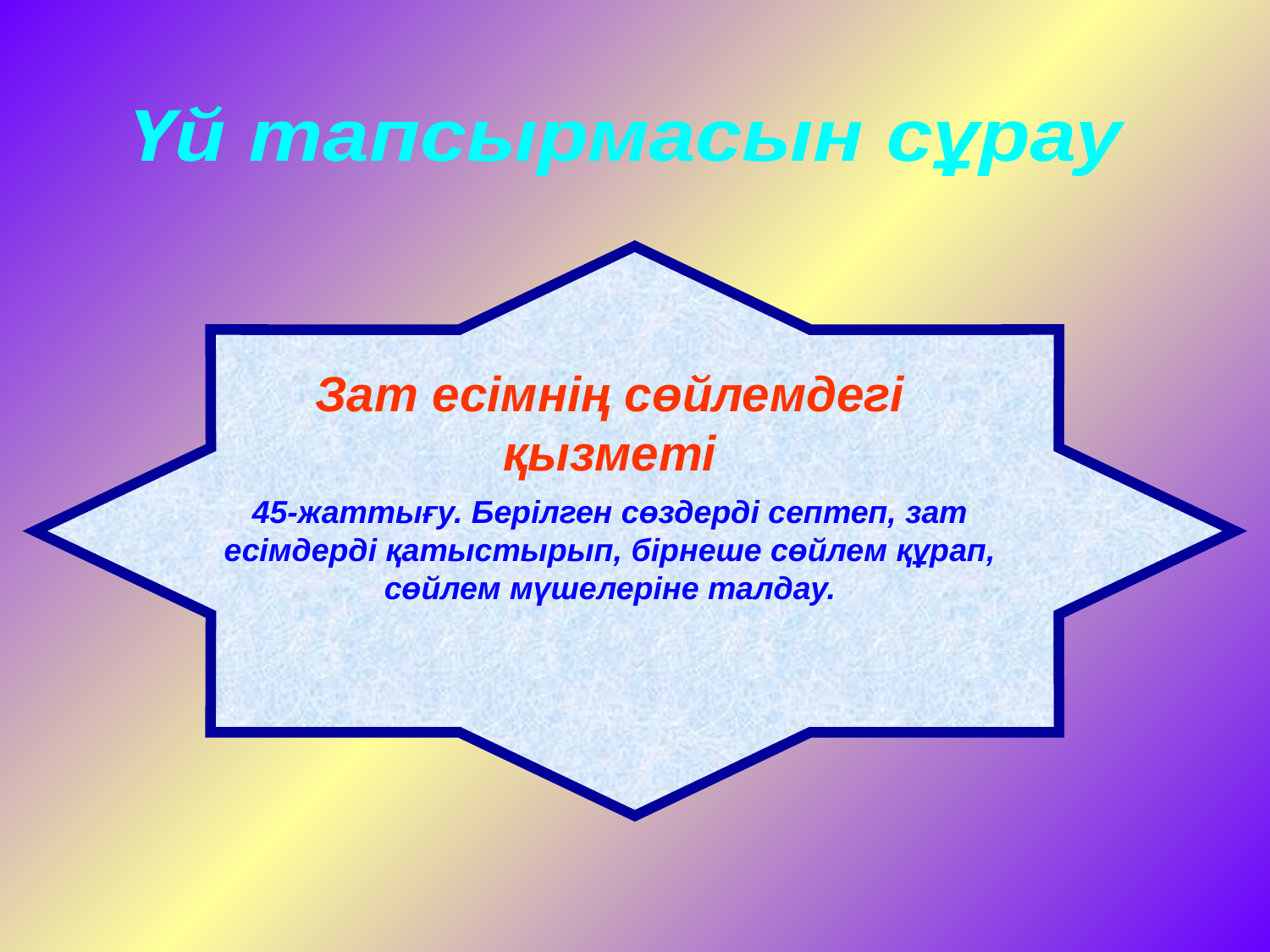

Үй тапсырмасын сұрау

Зат есімнің сөйлемдегі қызметі
45-жаттығу. Берілген сөздерді септеп, зат есімдерді қатыстырып, бірнеше сөйлем құрап, сөйлем мүшелеріне талдау.